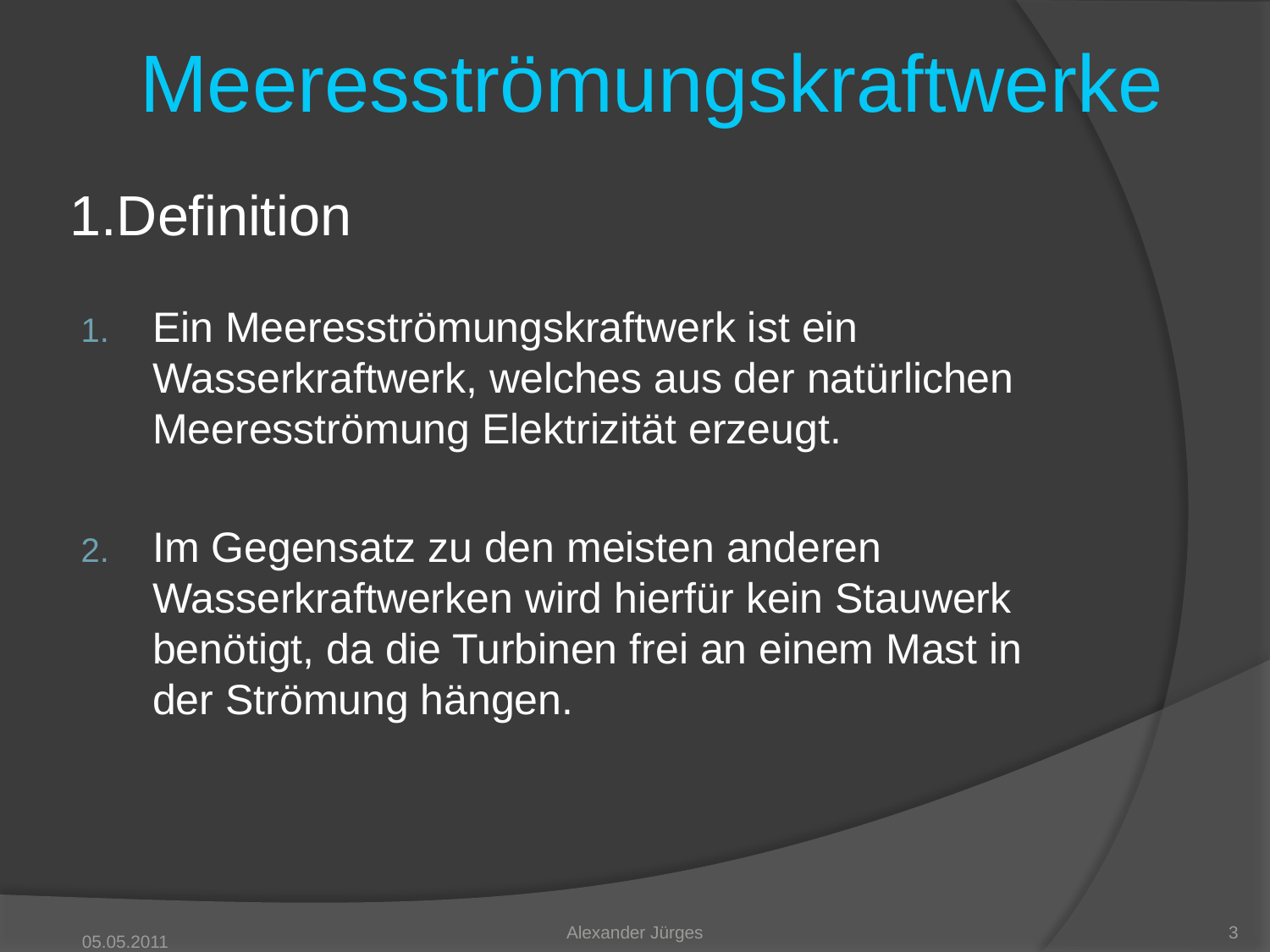

Meeresströmungskraftwerke
# 1.Definition

Ein Meeresströmungskraftwerk ist ein Wasserkraftwerk, welches aus der natürlichen Meeresströmung Elektrizität erzeugt.

Im Gegensatz zu den meisten anderen Wasserkraftwerken wird hierfür kein Stauwerk benötigt, da die Turbinen frei an einem Mast in der Strömung hängen.
Alexander Jürges
3
05.05.2011